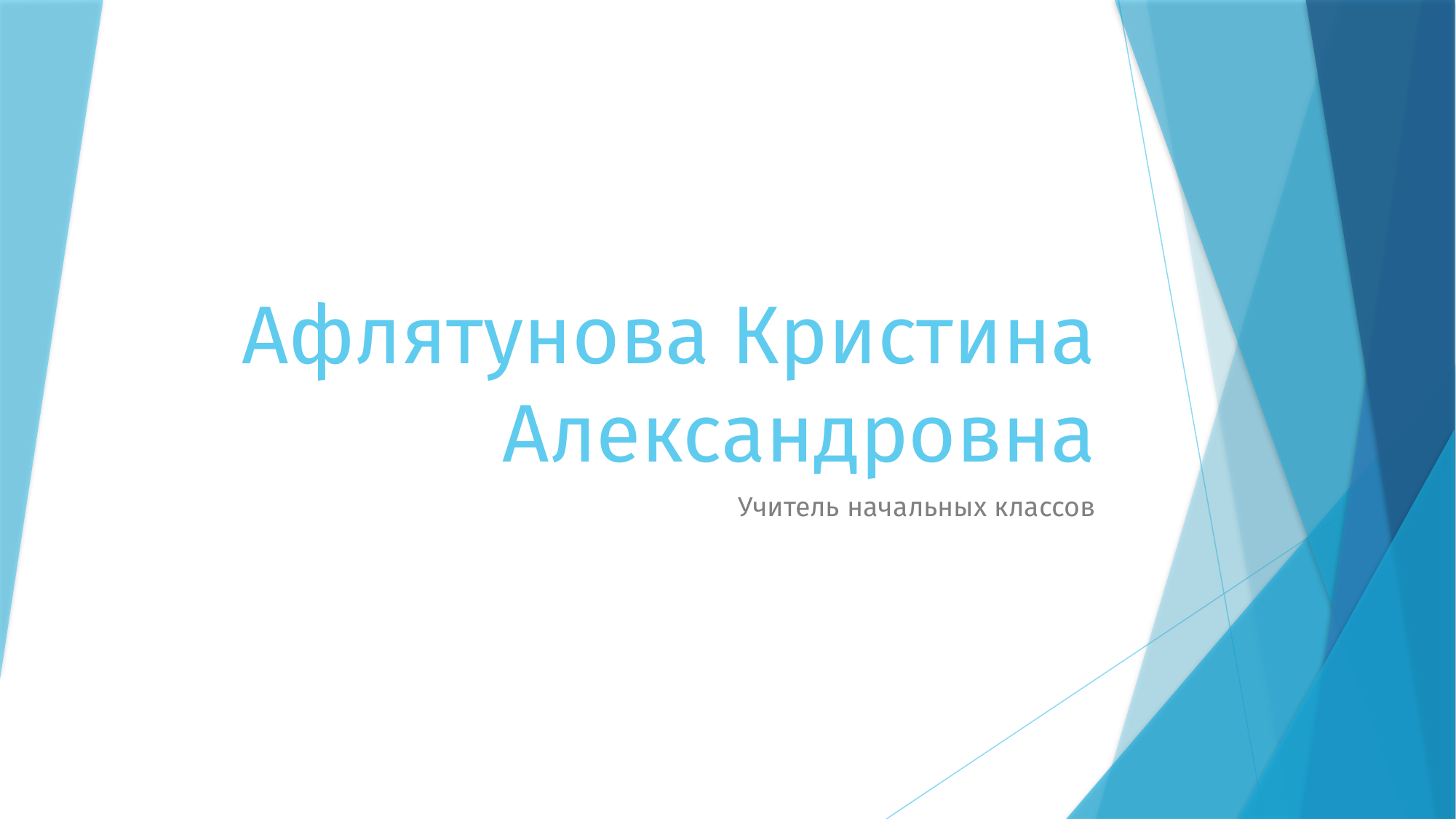

# Афлятунова Кристина Александровна
Учитель начальных классов